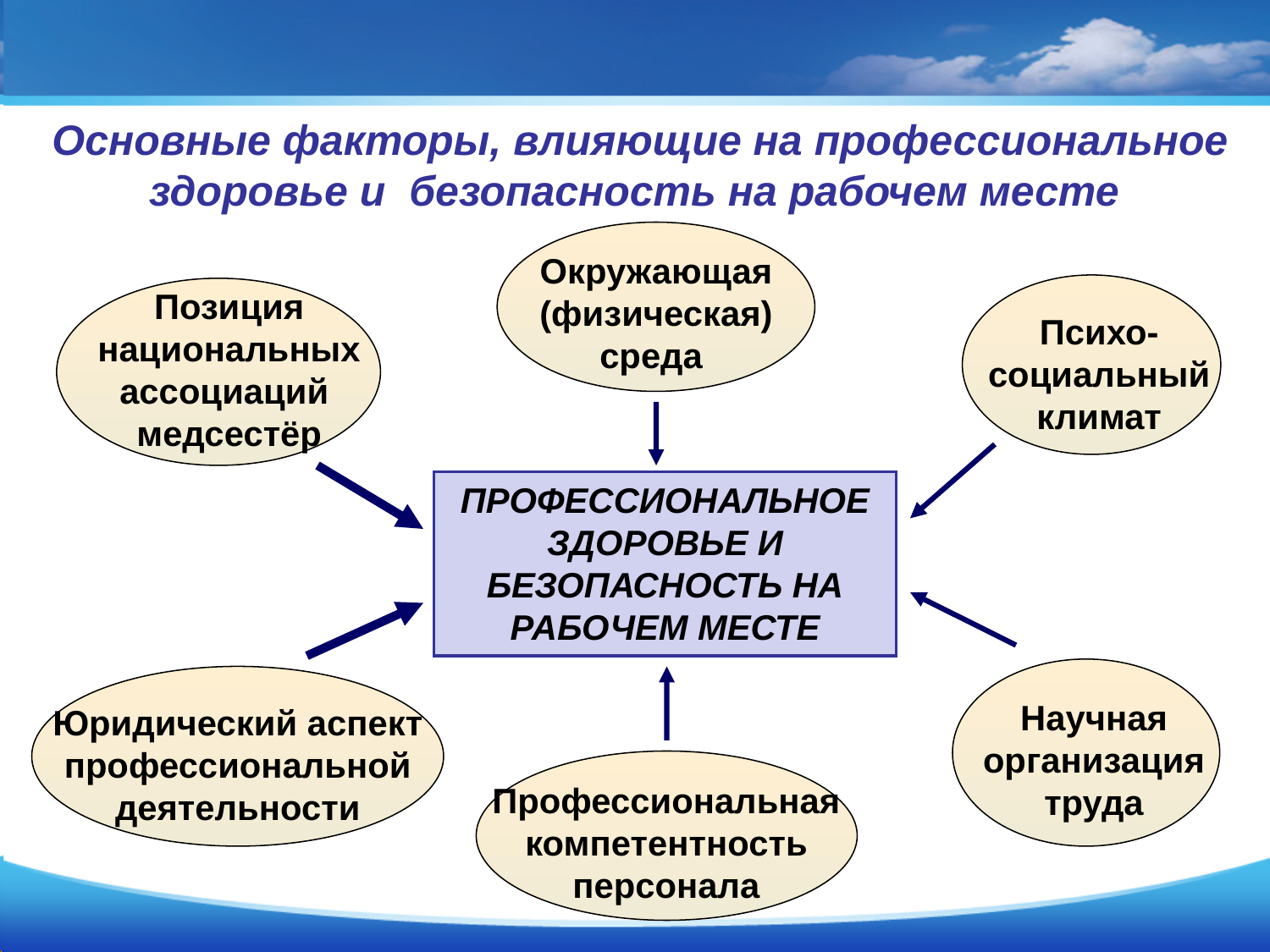

# Основные факторы, влияющие на профессиональное здоровье и  безопасность на рабочем месте

Окружающая (физическая) среда

Позиция национальных ассоциаций
медсестёр

Психо-социальный климат

ПРОФЕССИОНАЛЬНОЕ ЗДОРОВЬЕ И БЕЗОПАСНОСТЬ НА РАБОЧЕМ МЕСТЕ

Научная организация труда

Юридический аспект профессиональной деятельности

Профессиональная компетентность персонала